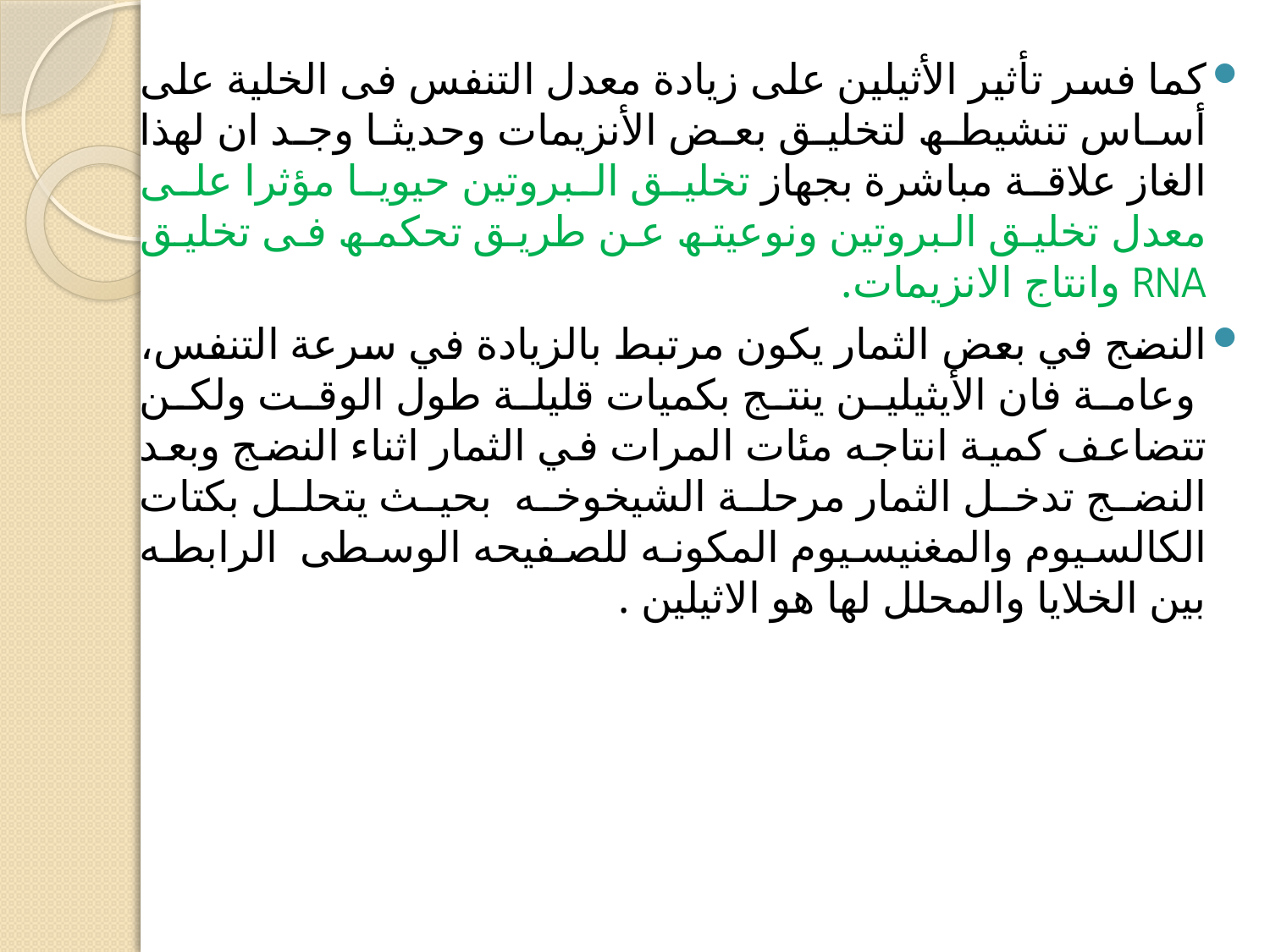

كما فسر تأثیر الأثیلین على زیادة معدل التنفس فى الخلیة على أساس تنشیطھ لتخلیق بعض الأنزیمات وحدیثا وجد ان لھذا الغاز علاقة مباشرة بجھاز تخلیق البروتین حیویا مؤثرا على معدل تخلیق البروتین ونوعیتھ عن طریق تحكمھ فى تخليق RNA وانتاج الانزیمات.
النضج في بعض الثمار يكون مرتبط بالزيادة في سرعة التنفس،  وعامة فان الأيثيلين ينتج بكميات قليلة طول الوقت ولكن تتضاعف كمية انتاجه مئات المرات في الثمار اثناء النضج وبعد النضج تدخل الثمار مرحلة الشيخوخه  بحيث يتحلل بكتات الكالسيوم والمغنيسيوم المكونه للصفيحه الوسطى  الرابطه بين الخلايا والمحلل لها هو الاثيلين .